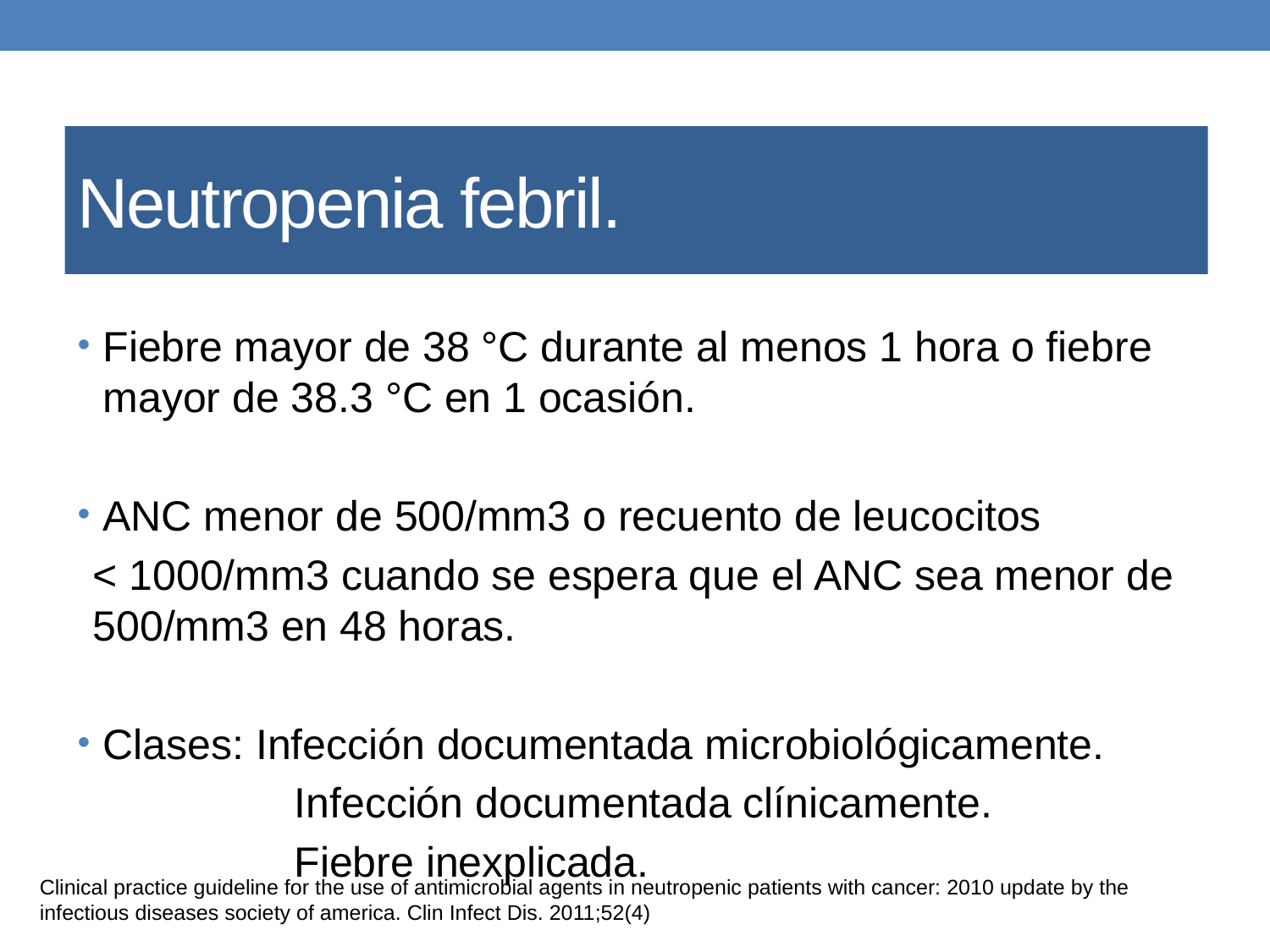

# Neutropenia febril.
Fiebre mayor de 38 °C durante al menos 1 hora o fiebre mayor de 38.3 °C en 1 ocasión.

ANC menor de 500/mm3 o recuento de leucocitos
< 1000/mm3 cuando se espera que el ANC sea menor de 500/mm3 en 48 horas.

Clases: Infección documentada microbiológicamente.
                 Infección documentada clínicamente.
                 Fiebre inexplicada.
Clinical practice guideline for the use of antimicrobial agents in neutropenic patients with cancer: 2010 update by the infectious diseases society of america. Clin Infect Dis. 2011;52(4)